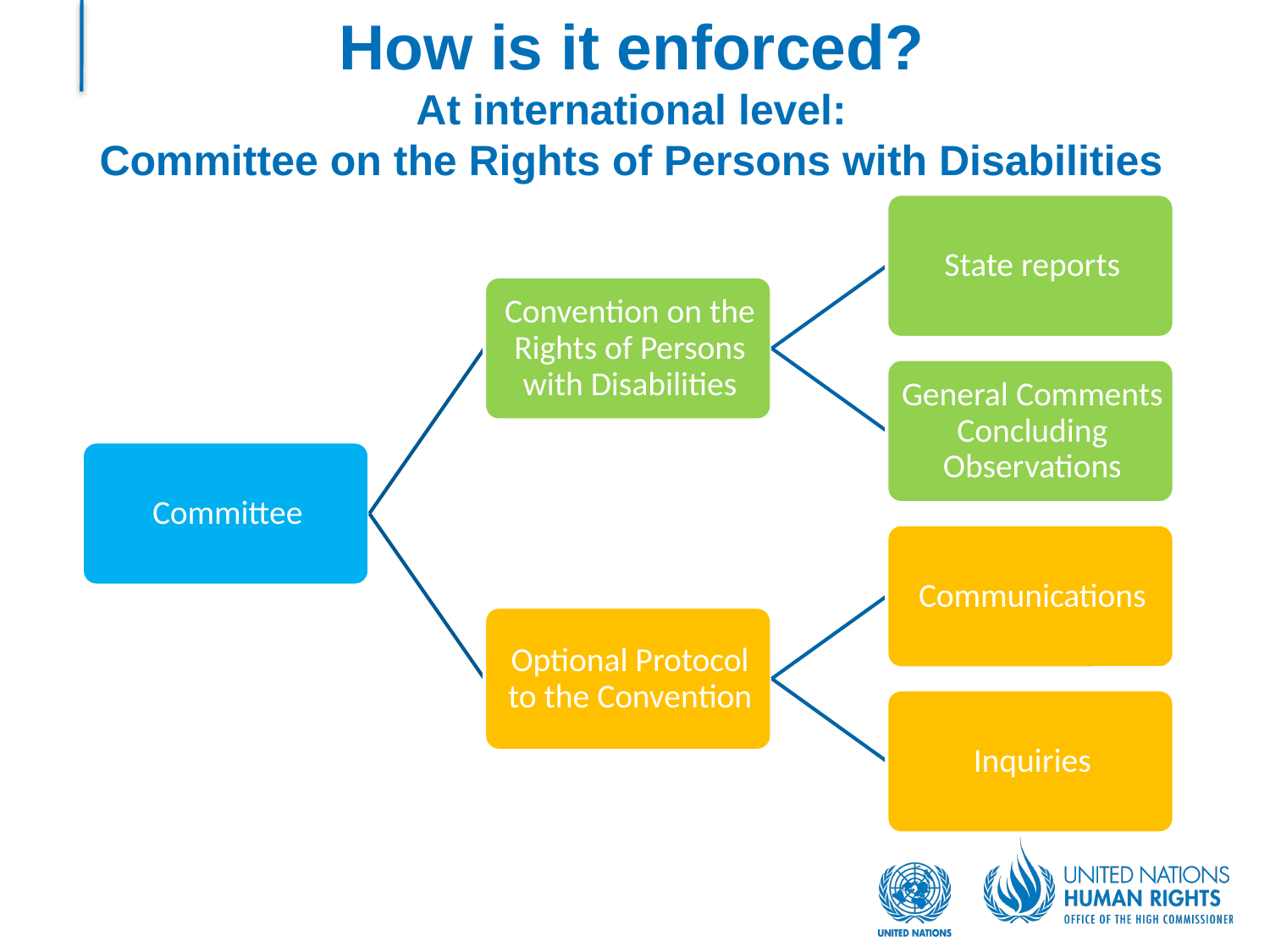

# How is it enforced? At international level: Committee on the Rights of Persons with Disabilities

Committee

Convention on the Rights of Persons with Disabilities

State reports

General Comments
Concluding Observations

Optional Protocol to the Convention

Communications

Inquiries